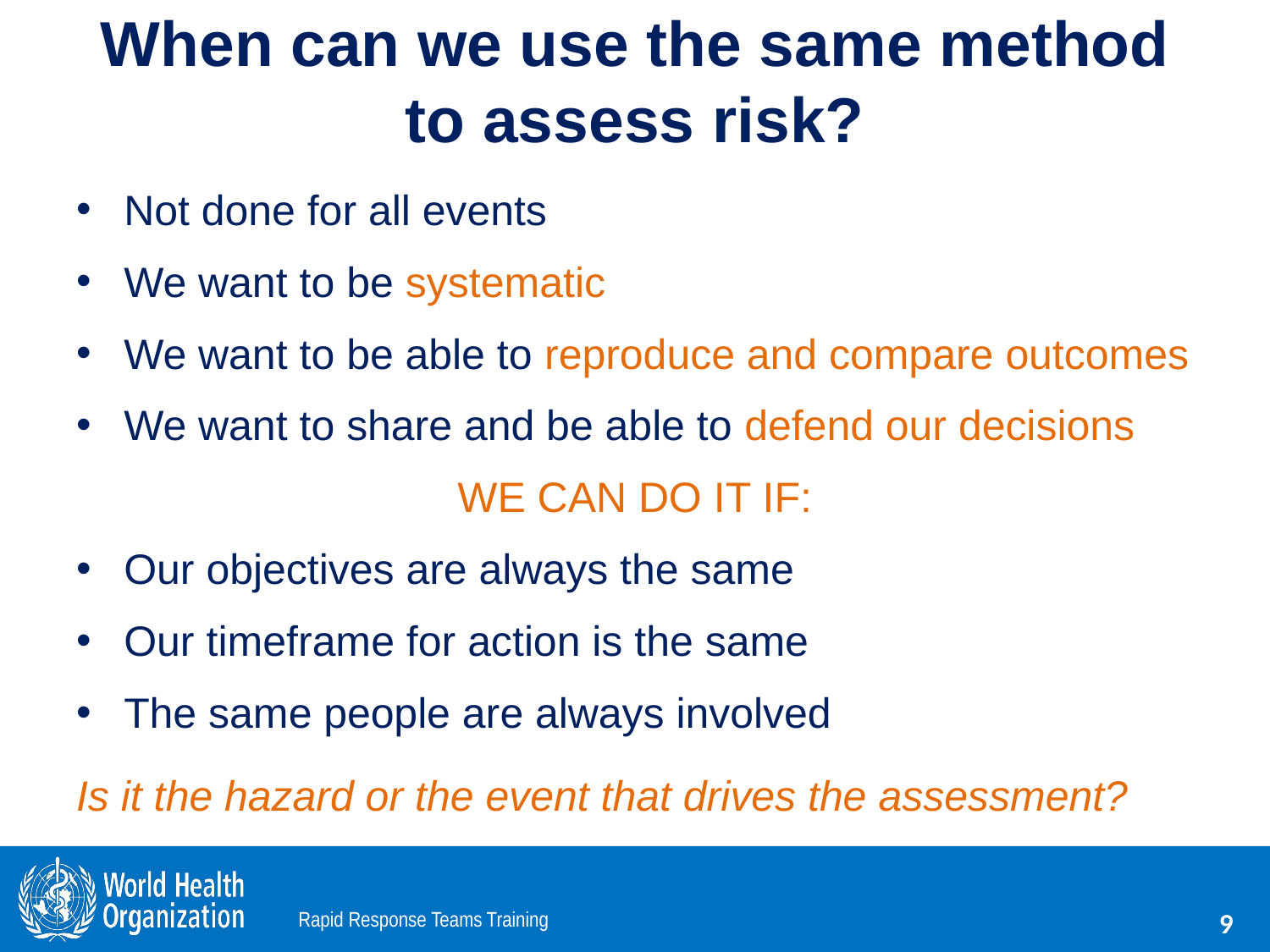

# When can we use the same method to assess risk?
Not done for all events
We want to be systematic
We want to be able to reproduce and compare outcomes
We want to share and be able to defend our decisions
WE CAN DO IT IF:
Our objectives are always the same
Our timeframe for action is the same
The same people are always involved

Is it the hazard or the event that drives the assessment?